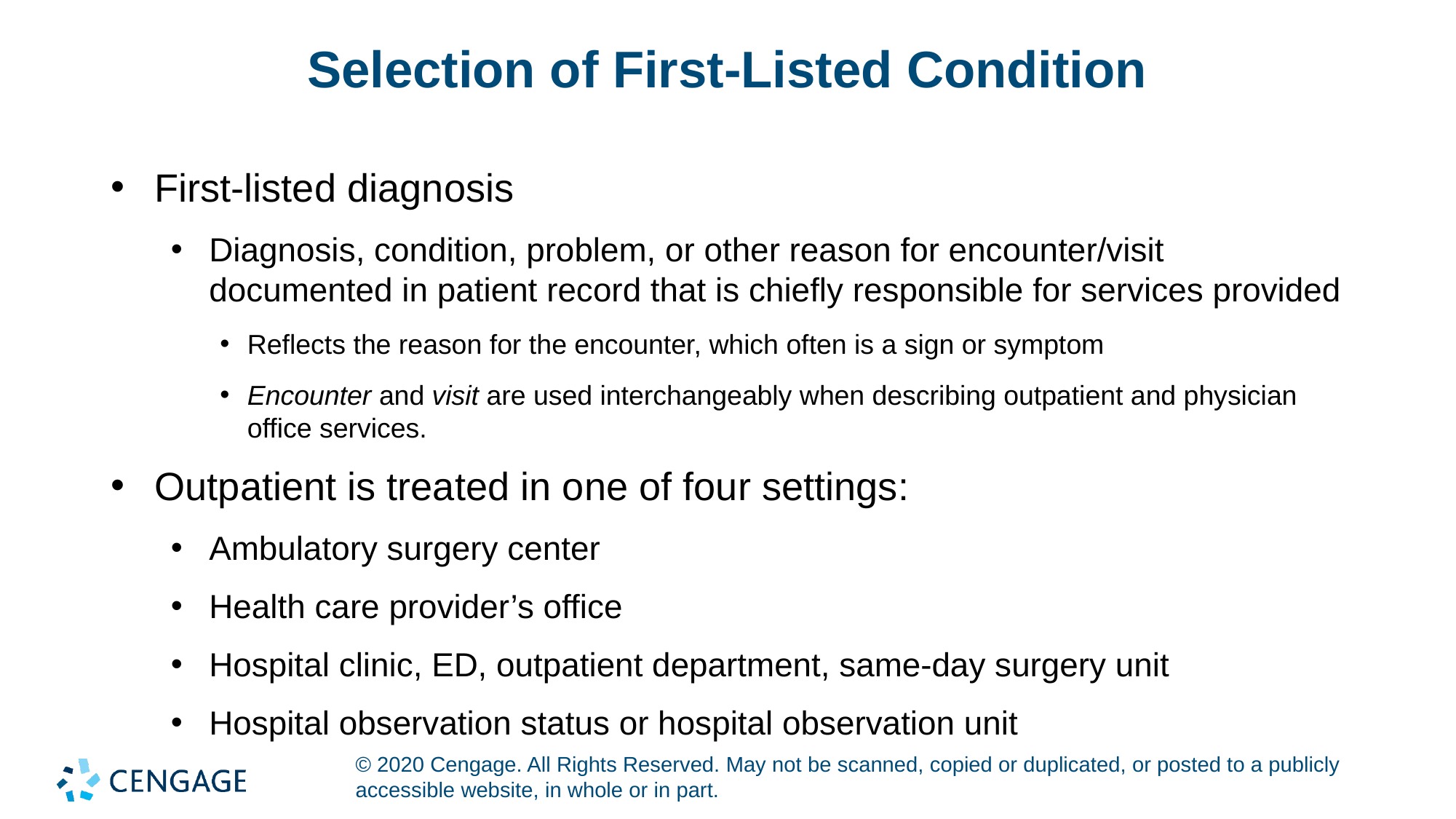

# Selection of First-Listed Condition
First-listed diagnosis
Diagnosis, condition, problem, or other reason for encounter/visit documented in patient record that is chiefly responsible for services provided
Reflects the reason for the encounter, which often is a sign or symptom
Encounter and visit are used interchangeably when describing outpatient and physician office services.
Outpatient is treated in one of four settings:
Ambulatory surgery center
Health care provider’s office
Hospital clinic, ED, outpatient department, same-day surgery unit
Hospital observation status or hospital observation unit